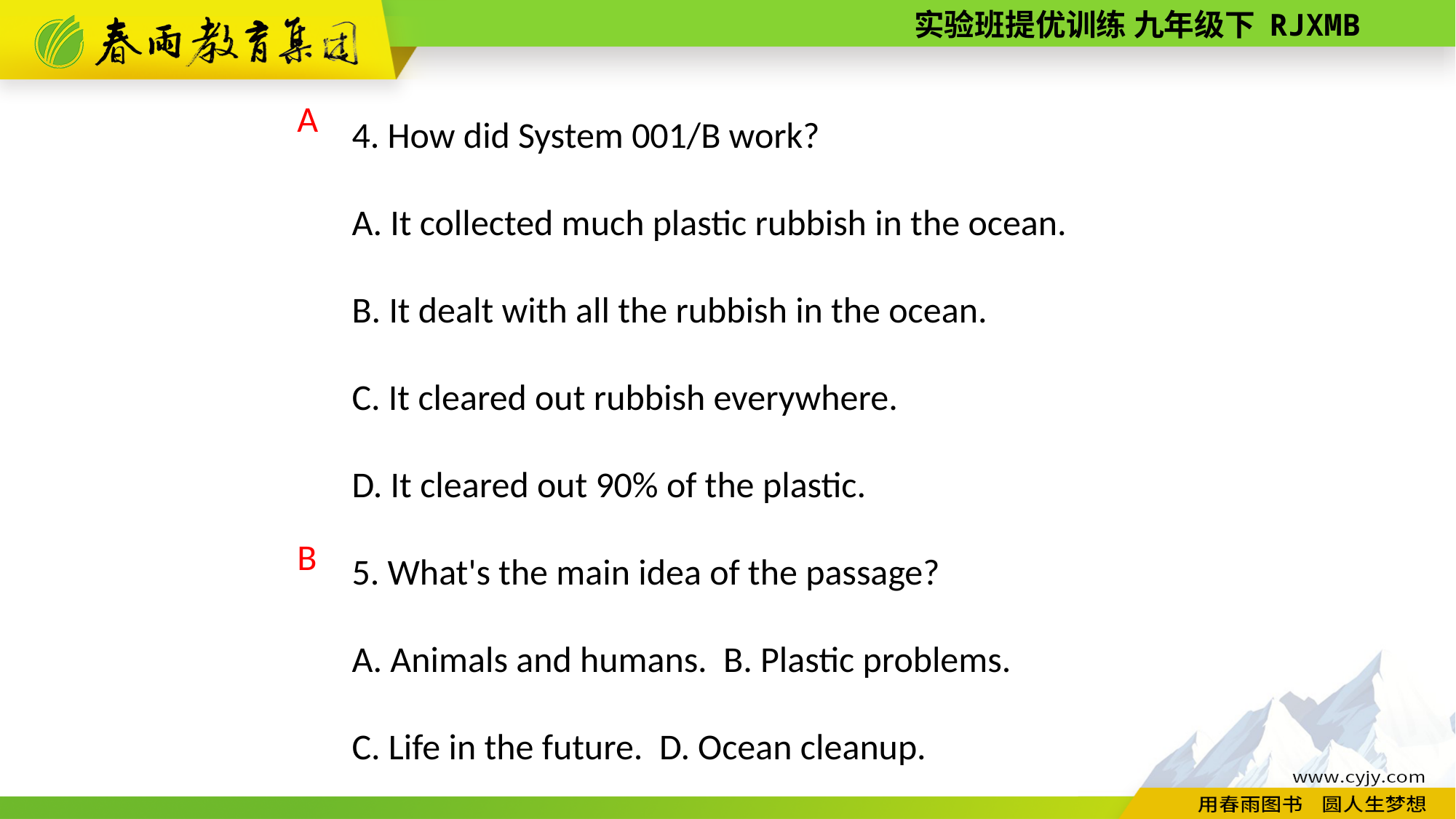

4. How did System 001/B work?
A. It collected much plastic rubbish in the ocean.
B. It dealt with all the rubbish in the ocean.
C. It cleared out rubbish everywhere.
D. It cleared out 90% of the plastic.
5. What's the main idea of the passage?
A. Animals and humans.  B. Plastic problems.
C. Life in the future.  D. Ocean cleanup.
A
B